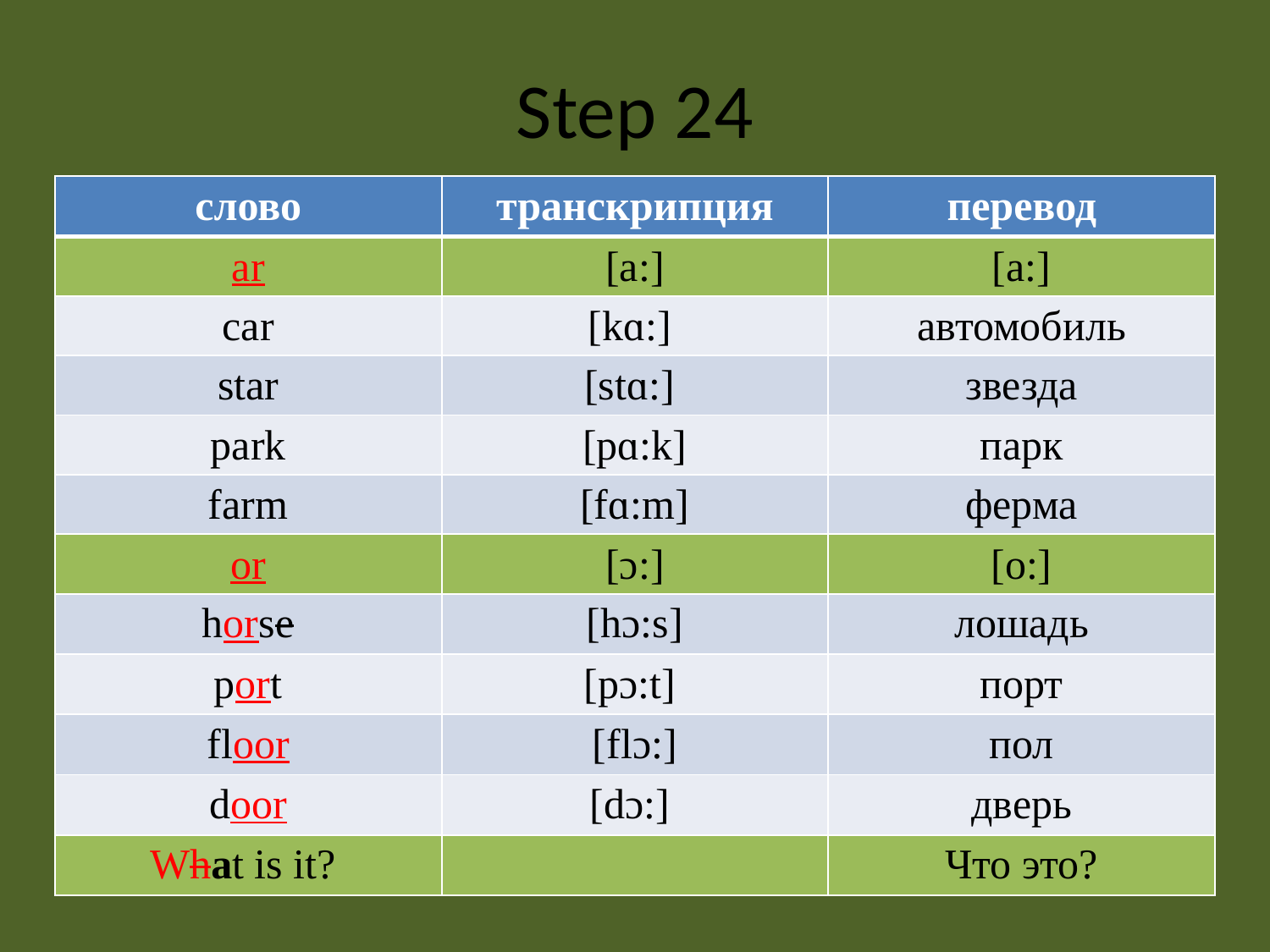

# Step 24
| слово | транскрипция | перевод |
| --- | --- | --- |
| ar | [a:] | [а:] |
| car | [kɑ:] | автомобиль |
| star | [stɑ:] | звезда |
| park | [pɑ:k] | парк |
| farm | [fɑ:m] | ферма |
| or | [ɔ:] | [о:] |
| horse | [hɔ:s] | лошадь |
| port | [pɔ:t] | порт |
| floor | [flɔ:] | пол |
| door | [dɔ:] | дверь |
| What is it? |  | Что это? |